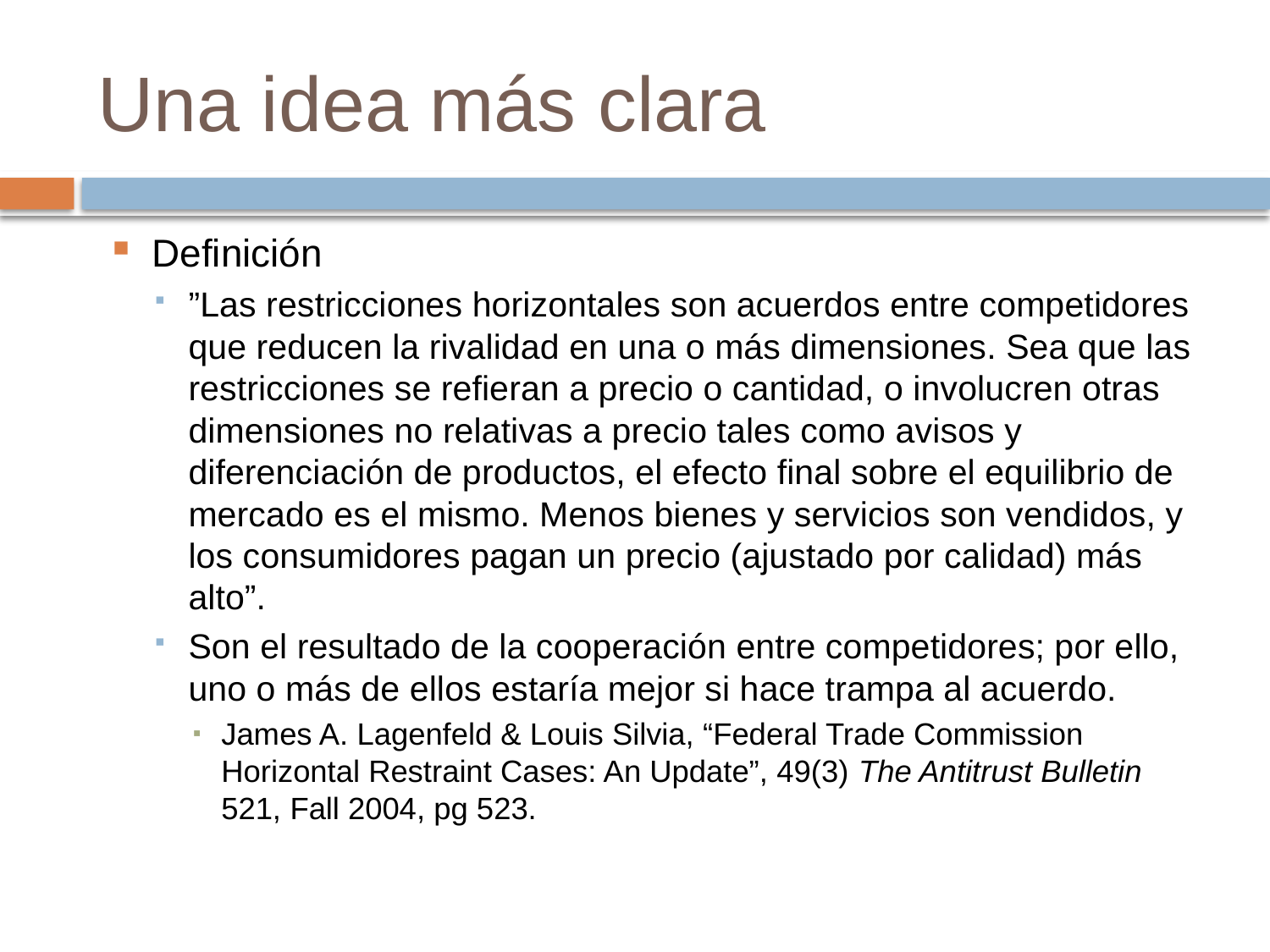

# Una idea más clara
Definición
”Las restricciones horizontales son acuerdos entre competidores que reducen la rivalidad en una o más dimensiones. Sea que las restricciones se refieran a precio o cantidad, o involucren otras dimensiones no relativas a precio tales como avisos y diferenciación de productos, el efecto final sobre el equilibrio de mercado es el mismo. Menos bienes y servicios son vendidos, y los consumidores pagan un precio (ajustado por calidad) más alto”.
Son el resultado de la cooperación entre competidores; por ello, uno o más de ellos estaría mejor si hace trampa al acuerdo.
James A. Lagenfeld & Louis Silvia, “Federal Trade Commission Horizontal Restraint Cases: An Update”, 49(3) The Antitrust Bulletin 521, Fall 2004, pg 523.